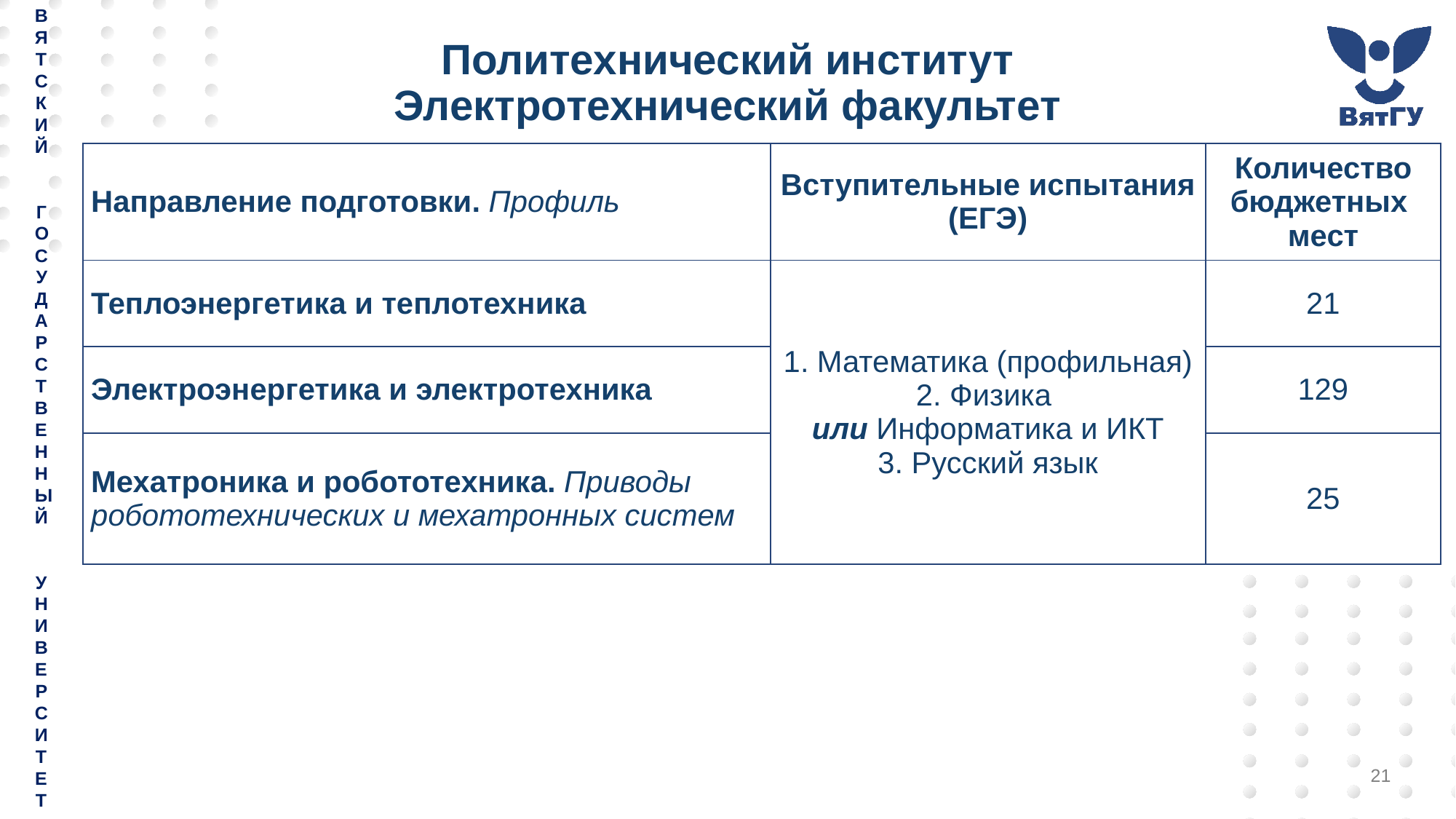

# Политехнический институт Электротехнический факультет
| Направление подготовки. Профиль | Вступительные испытания (ЕГЭ) | Количество бюджетных мест |
| --- | --- | --- |
| Теплоэнергетика и теплотехника | 1. Математика (профильная) 2. Физика или Информатика и ИКТ 3. Русский язык | 21 |
| Электроэнергетика и электротехника |  | 129 |
| Мехатроника и робототехника. Приводы робототехнических и мехатронных систем |  | 25 |
21